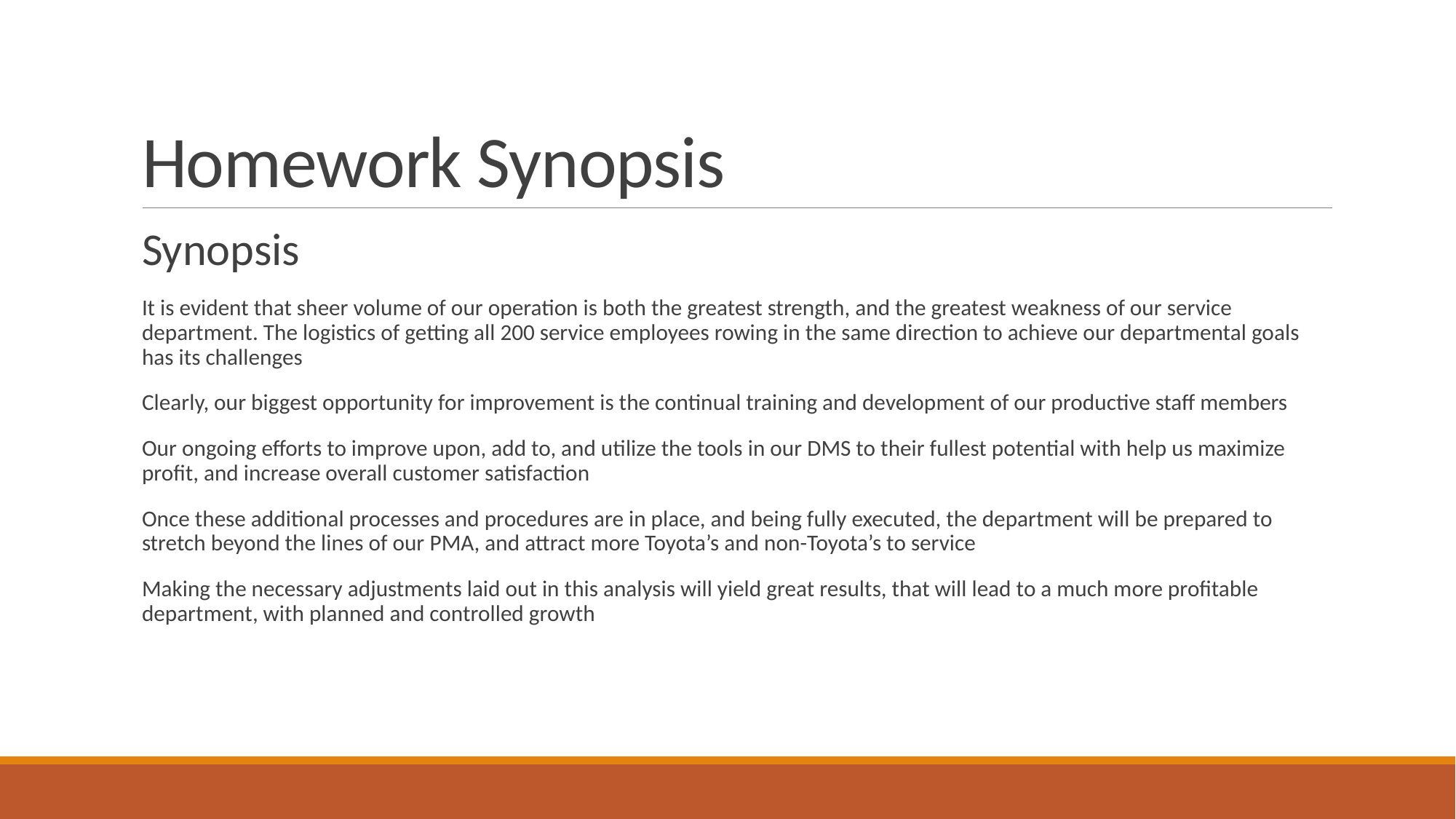

# Homework Synopsis
Synopsis
It is evident that sheer volume of our operation is both the greatest strength, and the greatest weakness of our service department. The logistics of getting all 200 service employees rowing in the same direction to achieve our departmental goals has its challenges
Clearly, our biggest opportunity for improvement is the continual training and development of our productive staff members
Our ongoing efforts to improve upon, add to, and utilize the tools in our DMS to their fullest potential with help us maximize profit, and increase overall customer satisfaction
Once these additional processes and procedures are in place, and being fully executed, the department will be prepared to stretch beyond the lines of our PMA, and attract more Toyota’s and non-Toyota’s to service
Making the necessary adjustments laid out in this analysis will yield great results, that will lead to a much more profitable department, with planned and controlled growth